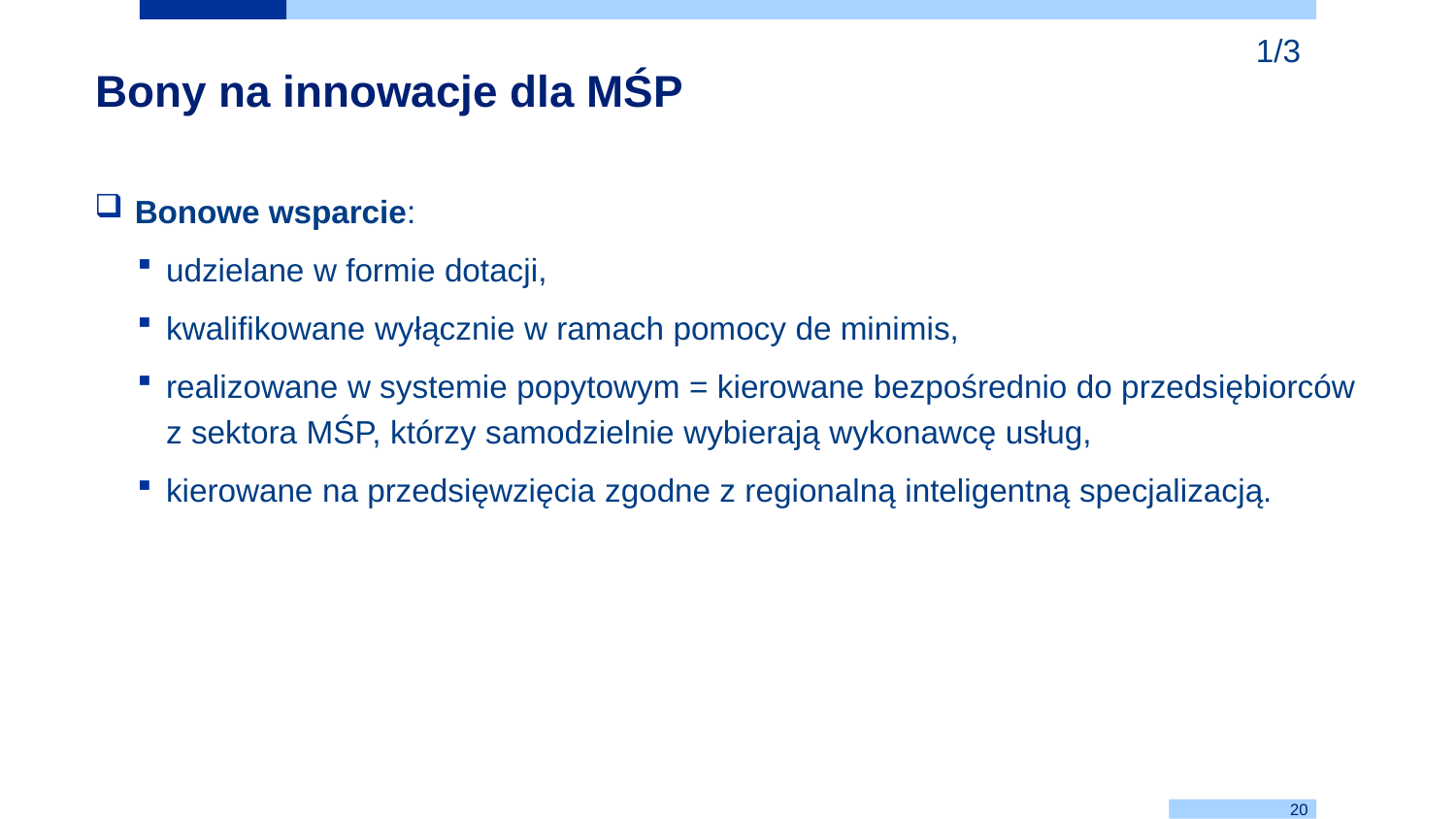

1/3
# Bony na innowacje dla MŚP
Bonowe wsparcie:
udzielane w formie dotacji,
kwalifikowane wyłącznie w ramach pomocy de minimis,
realizowane w systemie popytowym = kierowane bezpośrednio do przedsiębiorców z sektora MŚP, którzy samodzielnie wybierają wykonawcę usług,
kierowane na przedsięwzięcia zgodne z regionalną inteligentną specjalizacją.

20